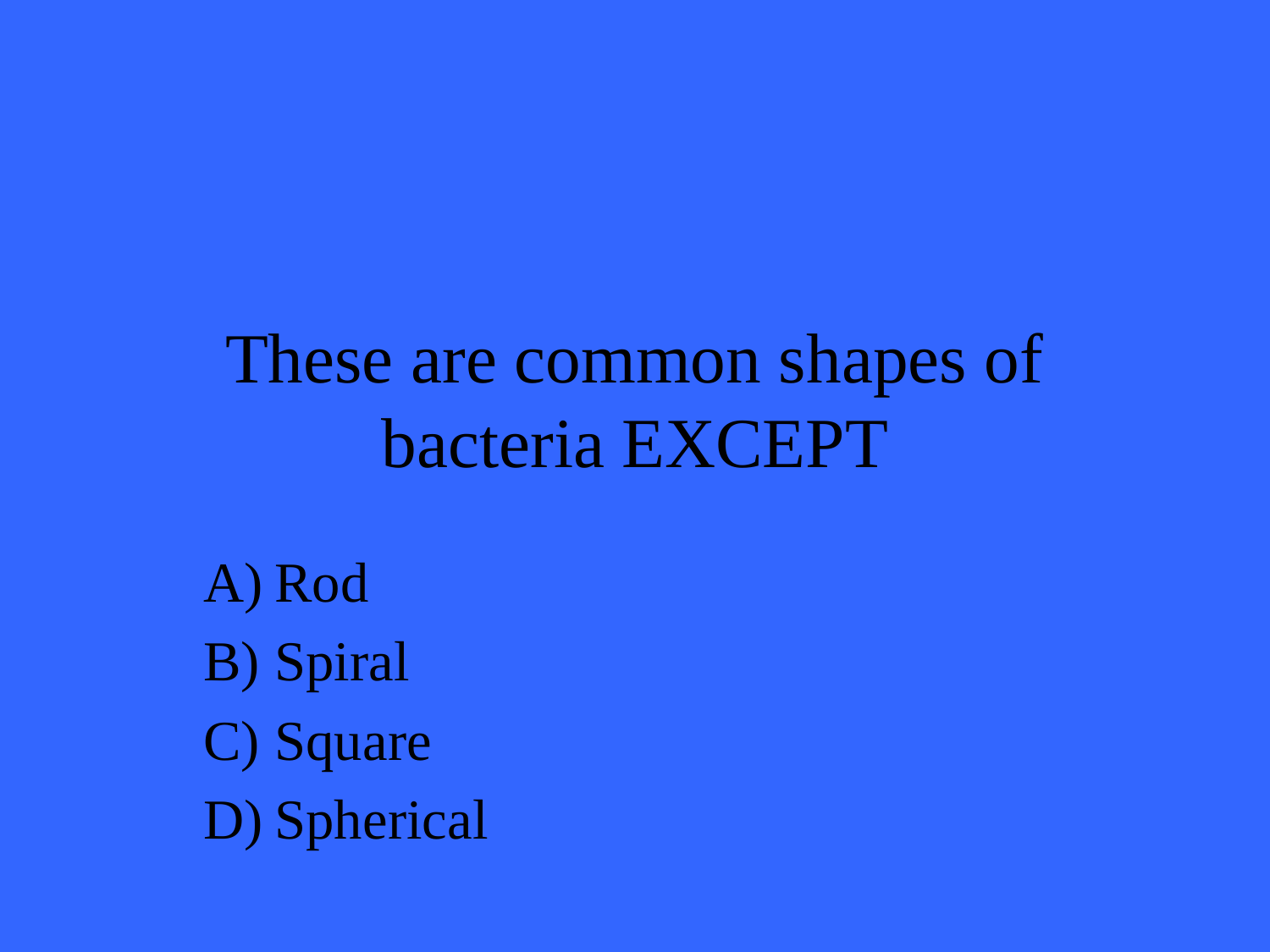

# These are common shapes of bacteria EXCEPT
Rod
Spiral
Square
Spherical